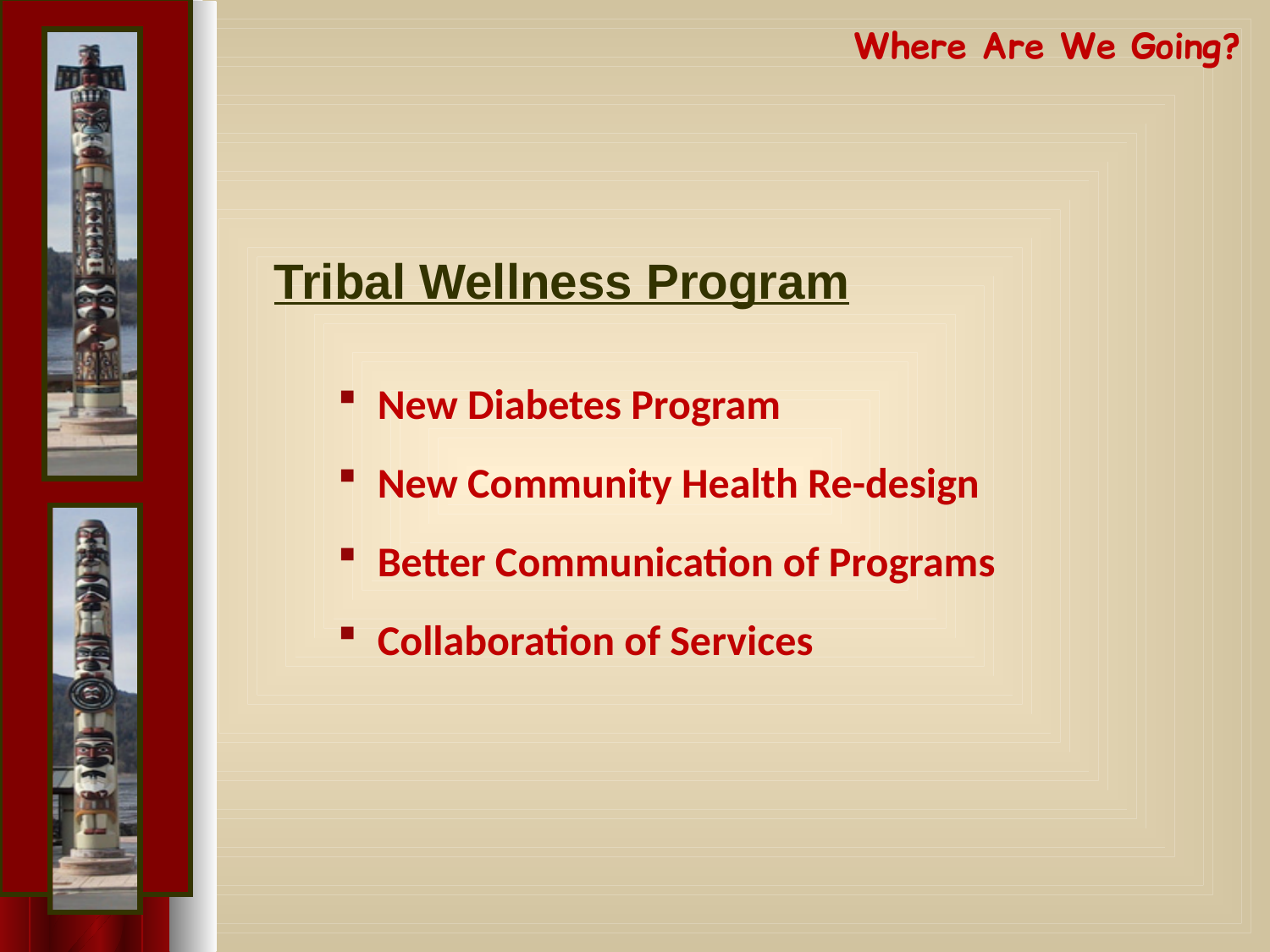

Where Are We Going?

Tribal Wellness Program

New Diabetes Program

New Community Health Re-design

Better Communication of Programs

Collaboration of Services